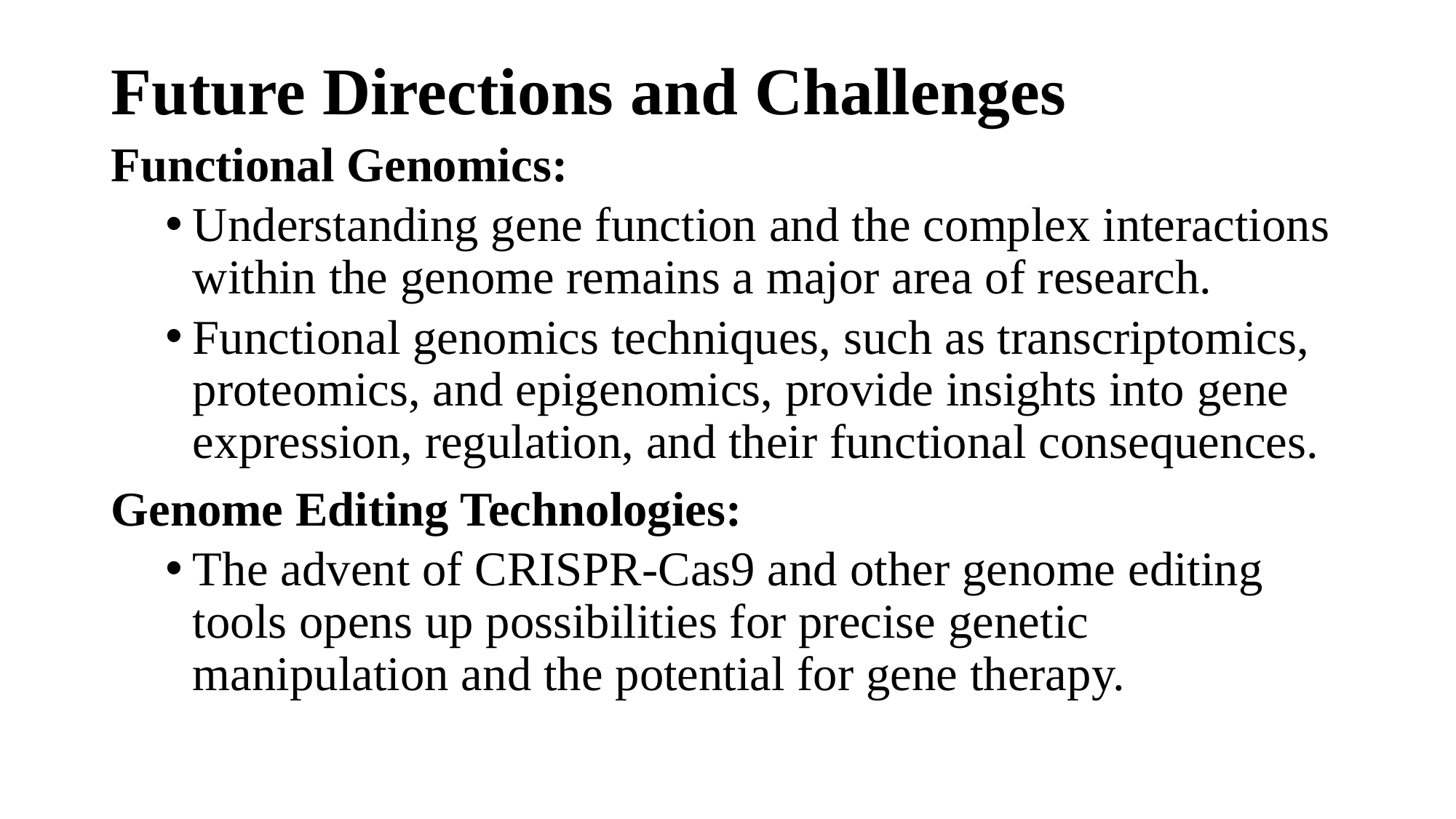

# Future Directions and Challenges
Functional Genomics:
Understanding gene function and the complex interactions within the genome remains a major area of research.
Functional genomics techniques, such as transcriptomics, proteomics, and epigenomics, provide insights into gene expression, regulation, and their functional consequences.
Genome Editing Technologies:
The advent of CRISPR-Cas9 and other genome editing tools opens up possibilities for precise genetic manipulation and the potential for gene therapy.